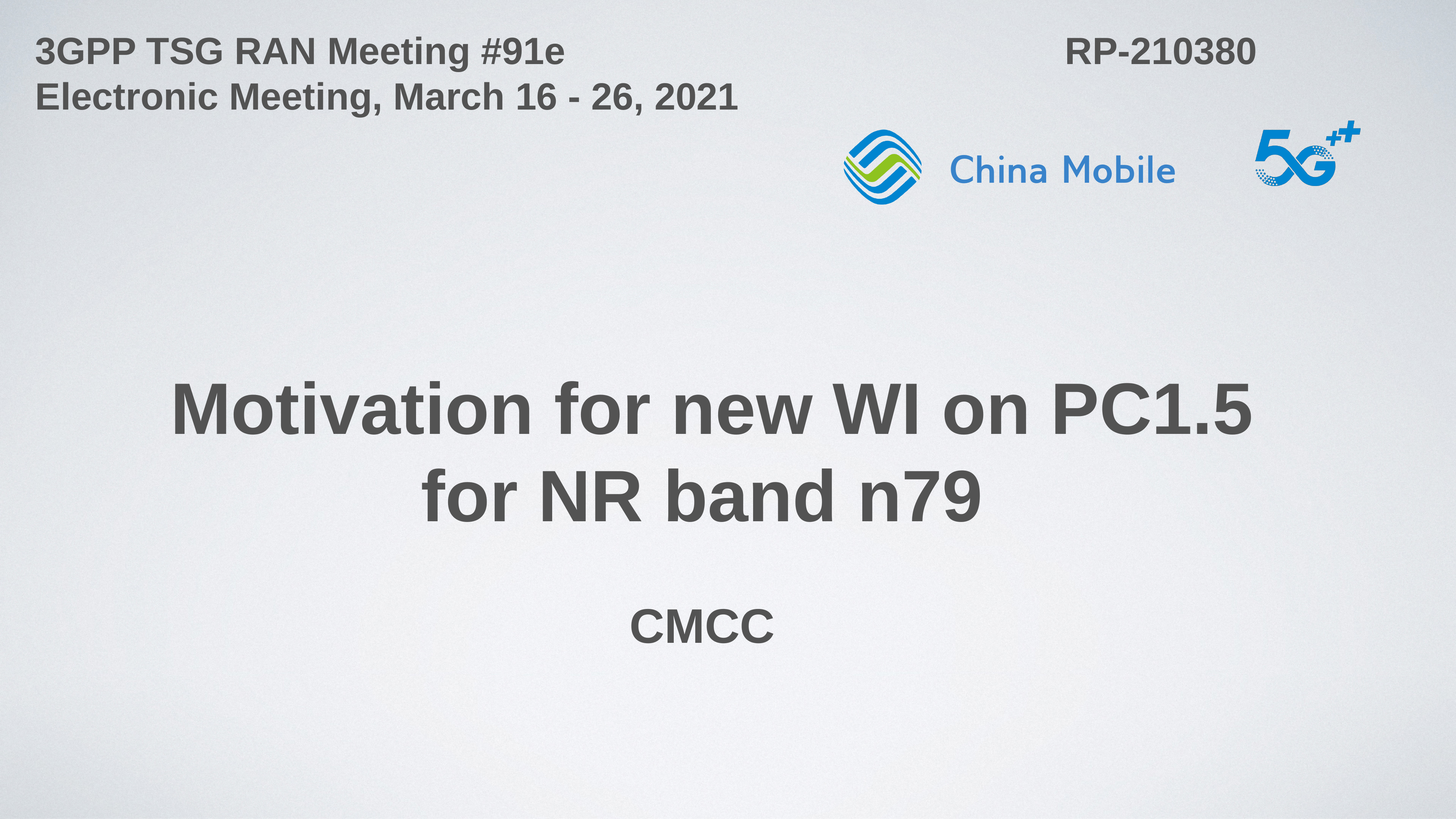

3GPP TSG RAN Meeting #91e	                                              RP-210380
Electronic Meeting, March 16 - 26, 2021

 Motivation for new WI on PC1.5 for NR band n79

CMCC